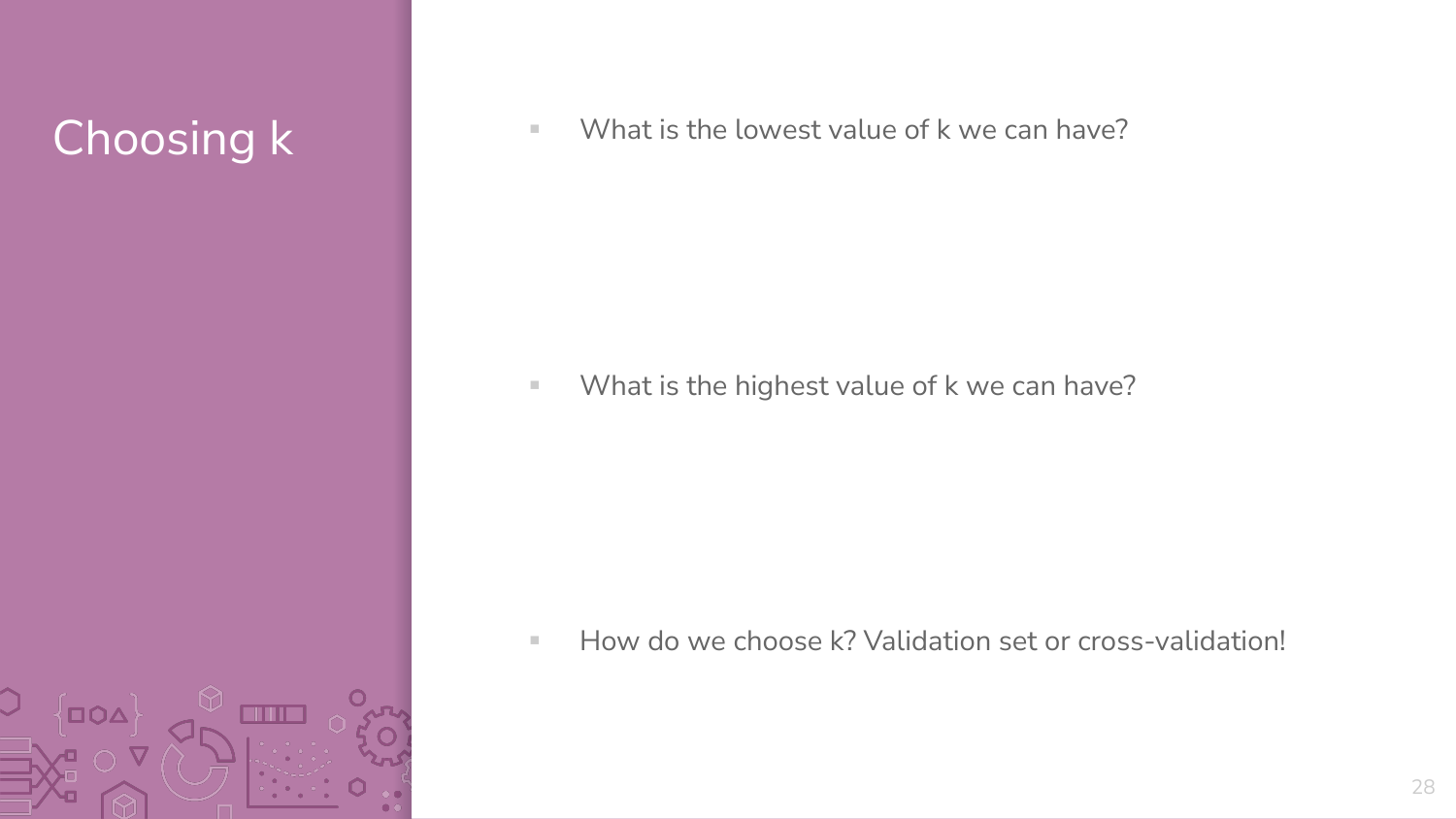

# Choosing k
What is the lowest value of k we can have?

What is the highest value of k we can have?

How do we choose k? Validation set or cross-validation!
28